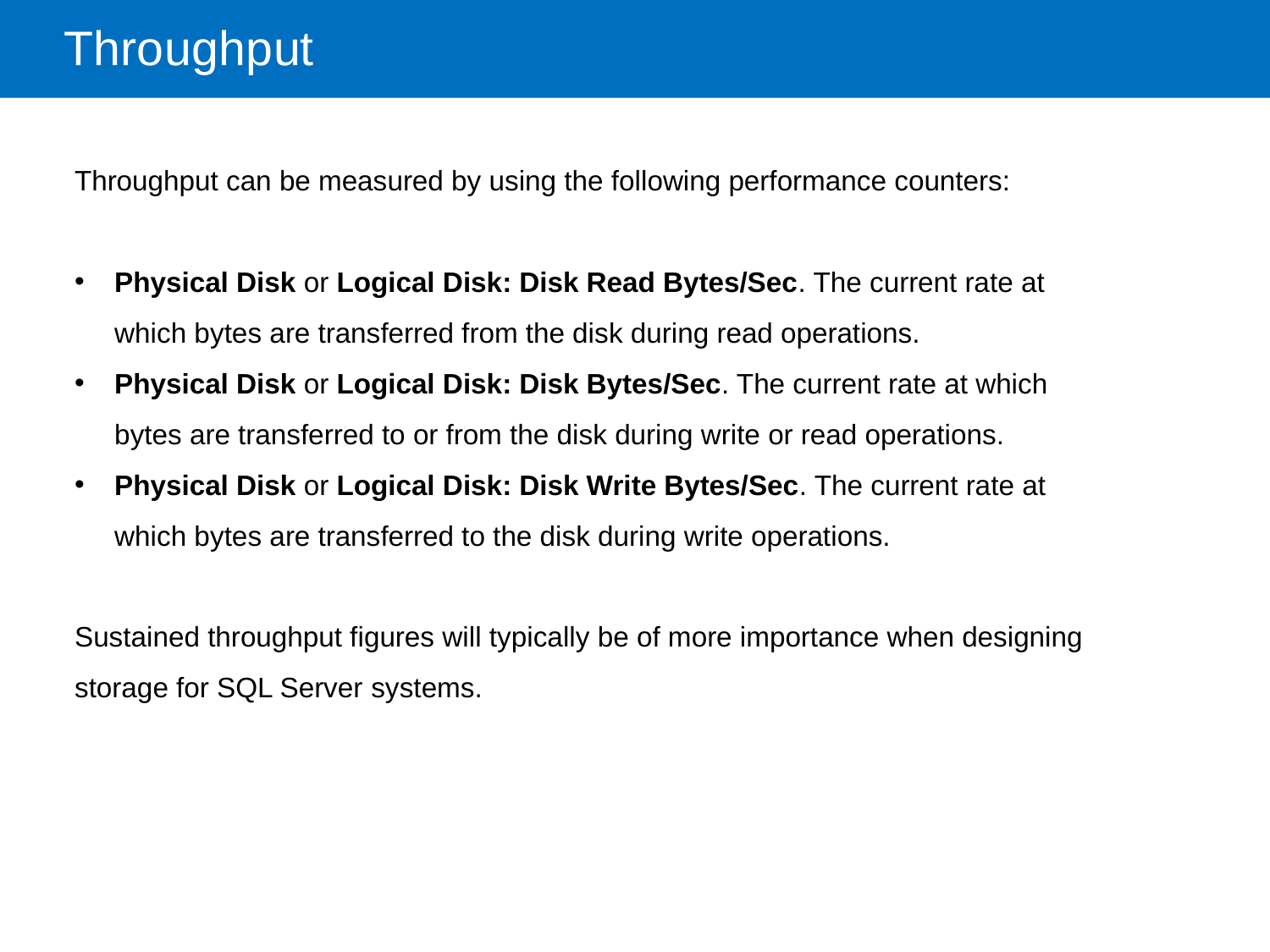

# Throughput
Throughput can be measured by using the following performance counters:

Physical Disk or Logical Disk: Disk Read Bytes/Sec. The current rate at which bytes are transferred from the disk during read operations.
Physical Disk or Logical Disk: Disk Bytes/Sec. The current rate at which bytes are transferred to or from the disk during write or read operations.
Physical Disk or Logical Disk: Disk Write Bytes/Sec. The current rate at which bytes are transferred to the disk during write operations.

Sustained throughput figures will typically be of more importance when designing storage for SQL Server systems.